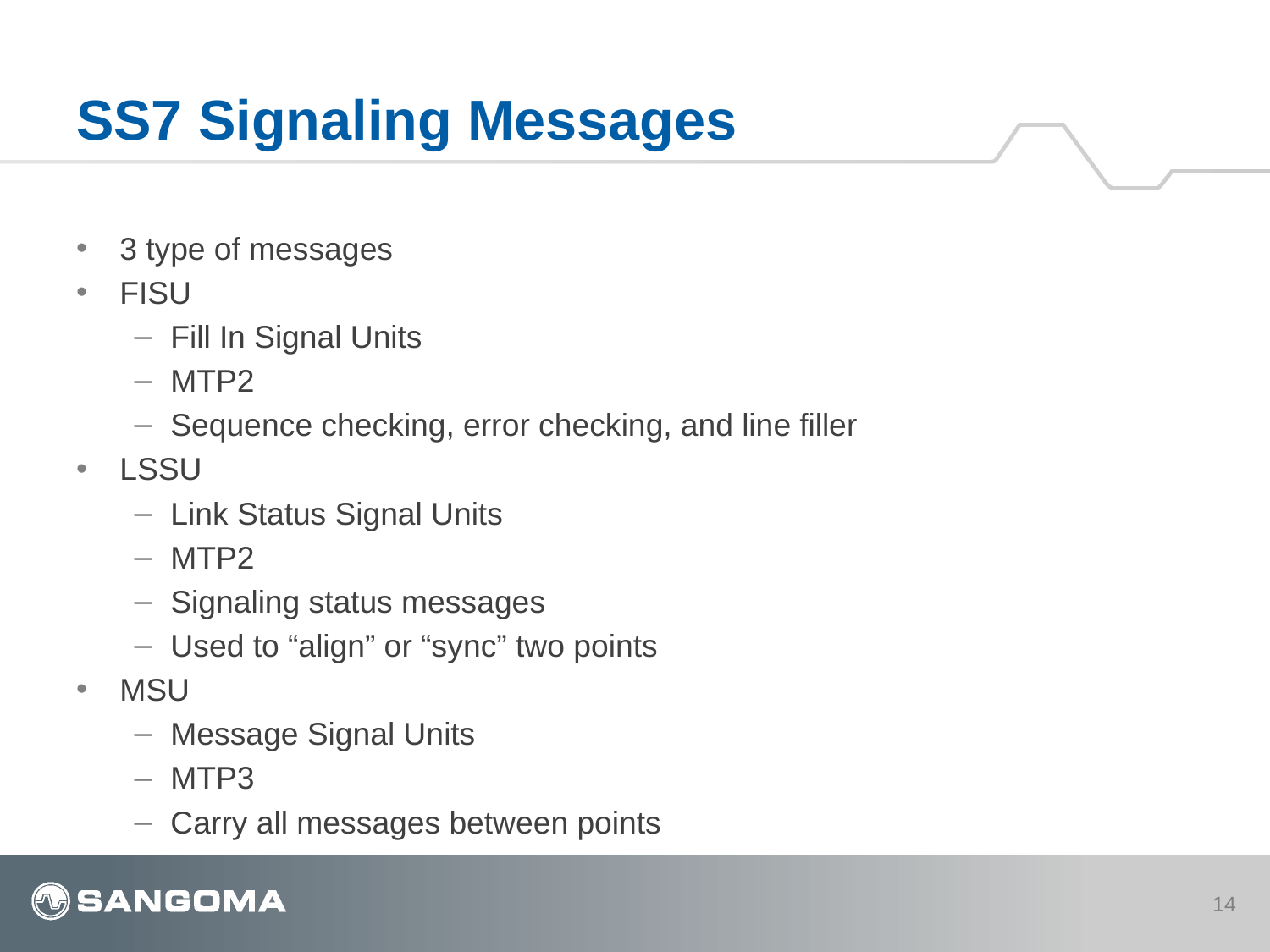

# SS7 Signaling Messages
3 type of messages
FISU
Fill In Signal Units
MTP2
Sequence checking, error checking, and line filler
LSSU
Link Status Signal Units
MTP2
Signaling status messages
Used to “align” or “sync” two points
MSU
Message Signal Units
MTP3
Carry all messages between points
14